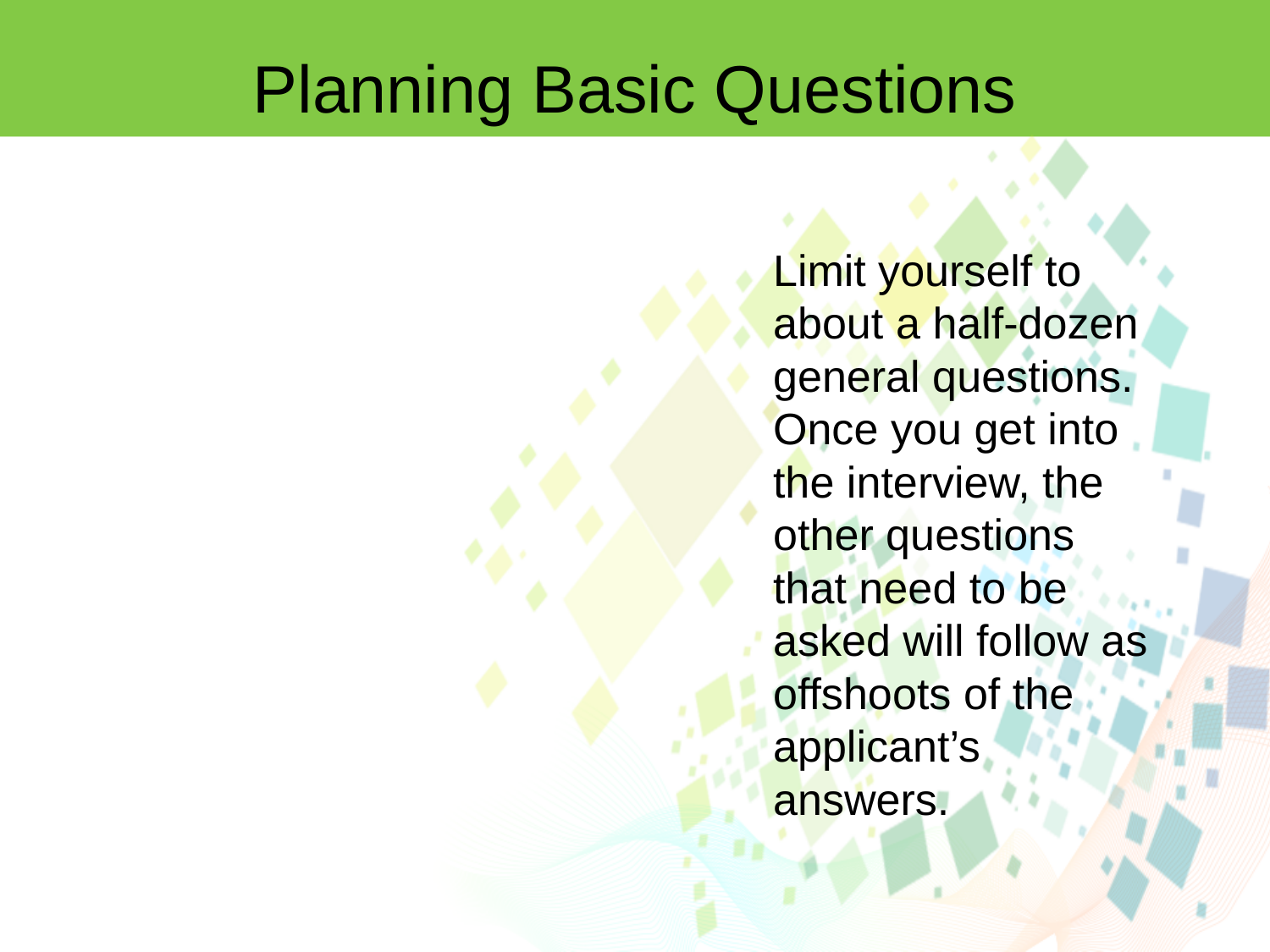

Planning Basic Questions
Limit yourself to about a half-dozen general questions. Once you get into the interview, the other questions that need to be asked will follow as offshoots of the applicant’s answers.